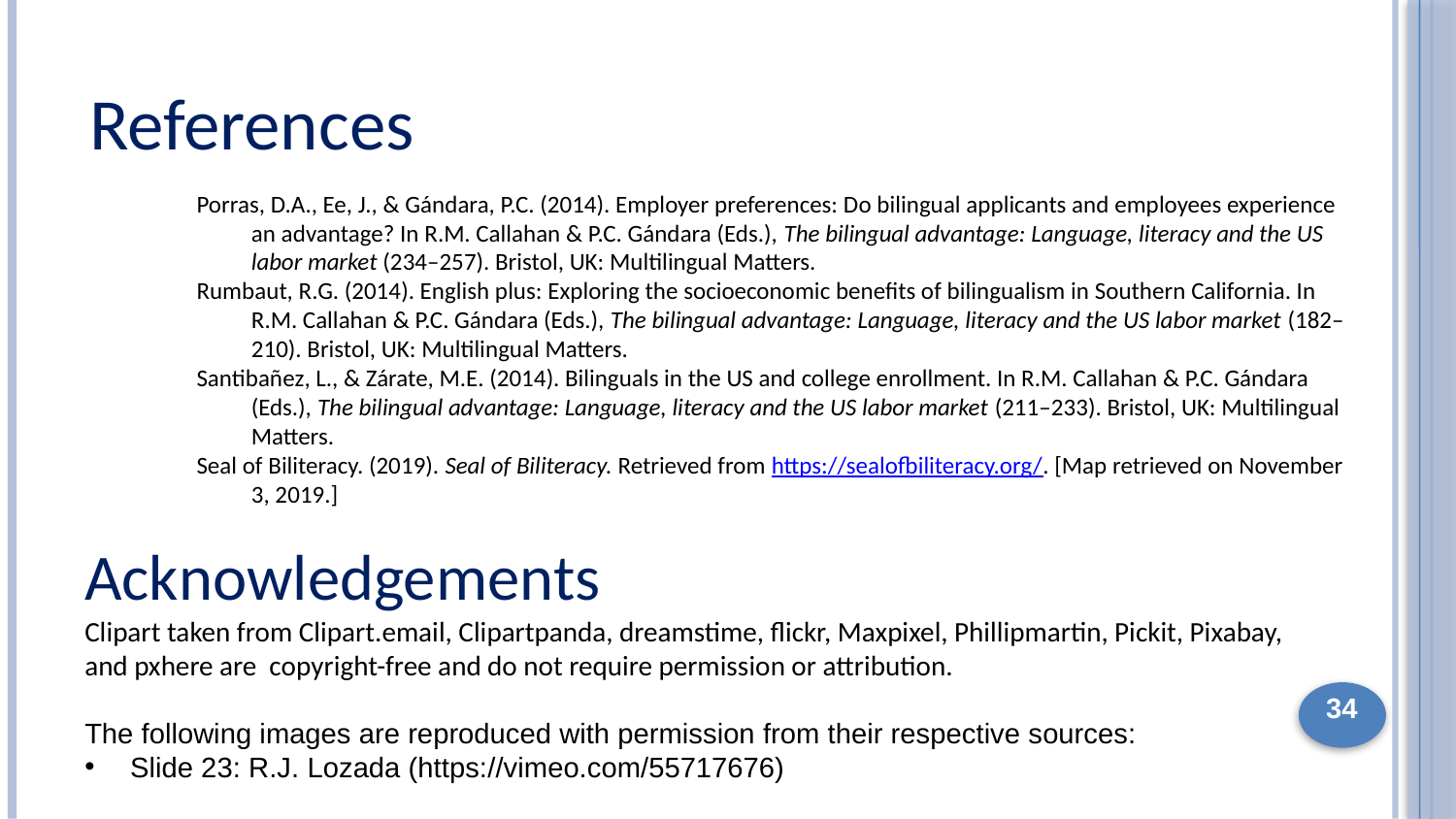

References
Porras, D.A., Ee, J., & Gándara, P.C. (2014). Employer preferences: Do bilingual applicants and employees experience an advantage? In R.M. Callahan & P.C. Gándara (Eds.), The bilingual advantage: Language, literacy and the US labor market (234–257). Bristol, UK: Multilingual Matters.
Rumbaut, R.G. (2014). English plus: Exploring the socioeconomic benefits of bilingualism in Southern California. In R.M. Callahan & P.C. Gándara (Eds.), The bilingual advantage: Language, literacy and the US labor market (182–210). Bristol, UK: Multilingual Matters.
Santibañez, L., & Zárate, M.E. (2014). Bilinguals in the US and college enrollment. In R.M. Callahan & P.C. Gándara (Eds.), The bilingual advantage: Language, literacy and the US labor market (211–233). Bristol, UK: Multilingual Matters.
Seal of Biliteracy. (2019). Seal of Biliteracy. Retrieved from https://sealofbiliteracy.org/. [Map retrieved on November 3, 2019.]

Acknowledgements
Clipart taken from Clipart.email, Clipartpanda, dreamstime, flickr, Maxpixel, Phillipmartin, Pickit, Pixabay, and pxhere are  copyright-free and do not require permission or attribution.

The following images are reproduced with permission from their respective sources:
Slide 23: R.J. Lozada (https://vimeo.com/55717676)
34